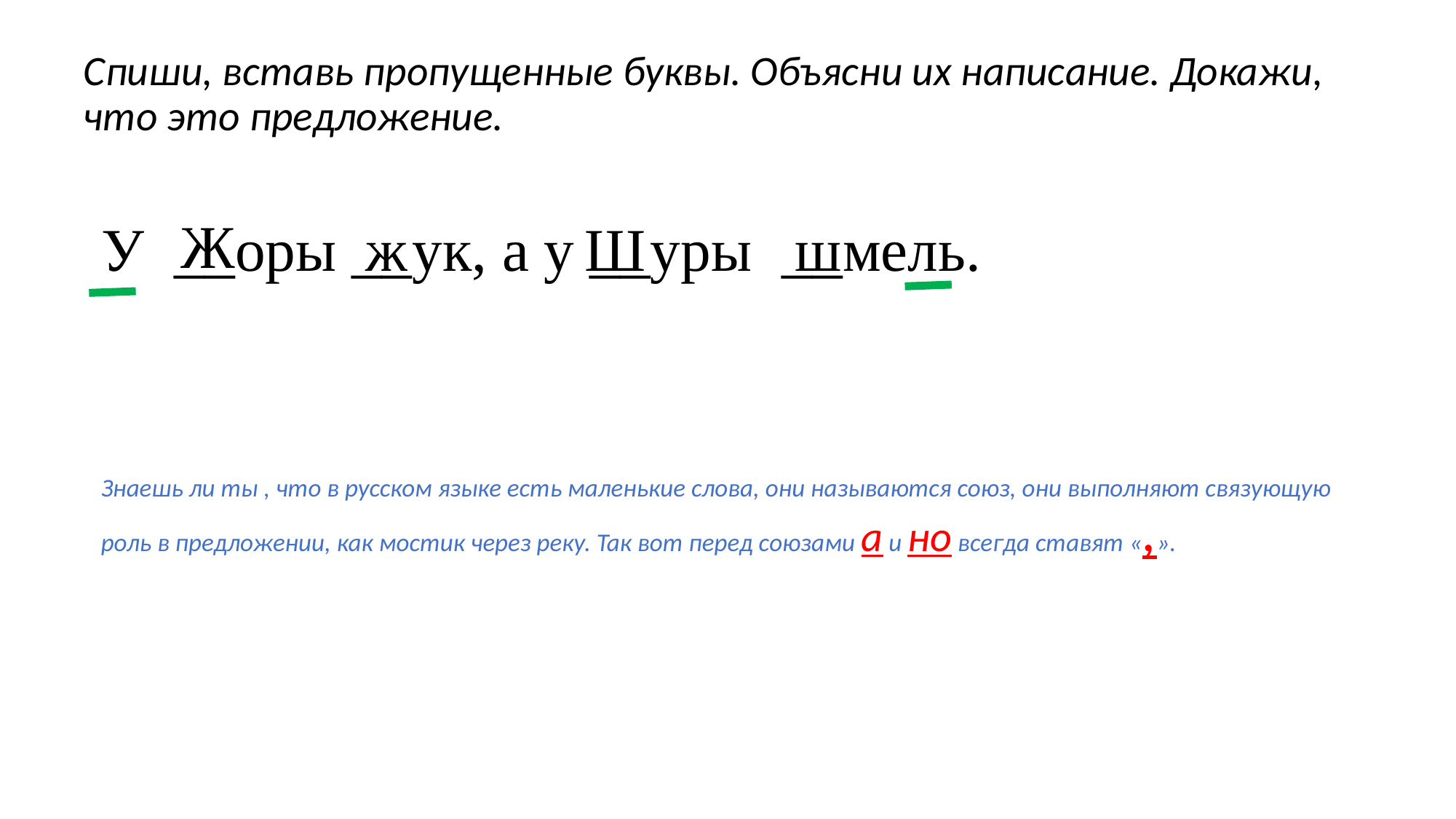

# Спиши, вставь пропущенные буквы. Объясни их написание. Докажи, что это предложение.
Ж
У  __оры __ук, а у __уры  __мель.
ж
ш
Ш
Знаешь ли ты , что в русском языке есть маленькие слова, они называются союз, они выполняют связующую роль в предложении, как мостик через реку. Так вот перед союзами а и но всегда ставят «,».